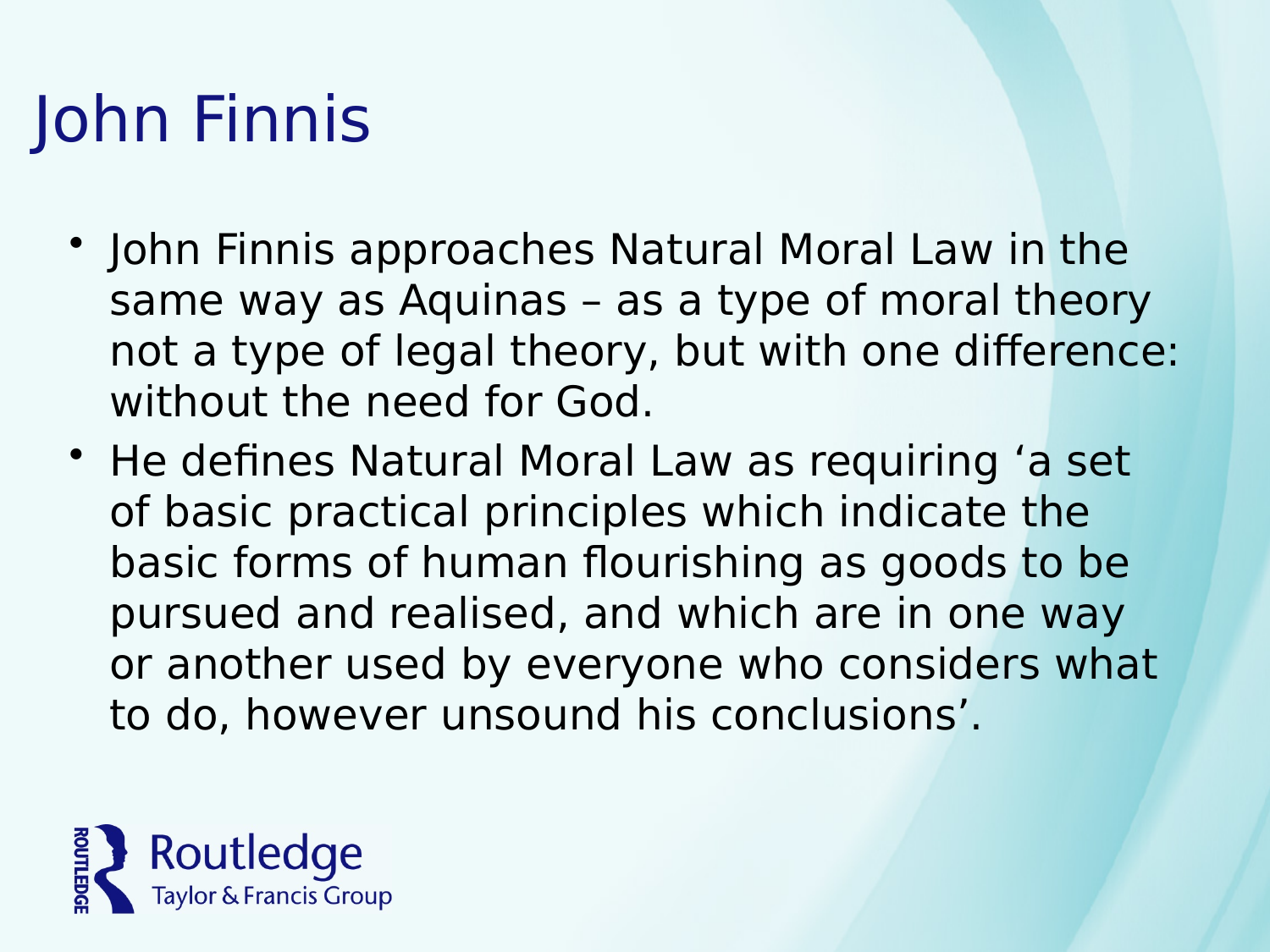

# John Finnis
John Finnis approaches Natural Moral Law in the same way as Aquinas – as a type of moral theory not a type of legal theory, but with one difference: without the need for God.
He defines Natural Moral Law as requiring ‘a set of basic practical principles which indicate the basic forms of human flourishing as goods to be pursued and realised, and which are in one way or another used by everyone who considers what to do, however unsound his conclusions’.